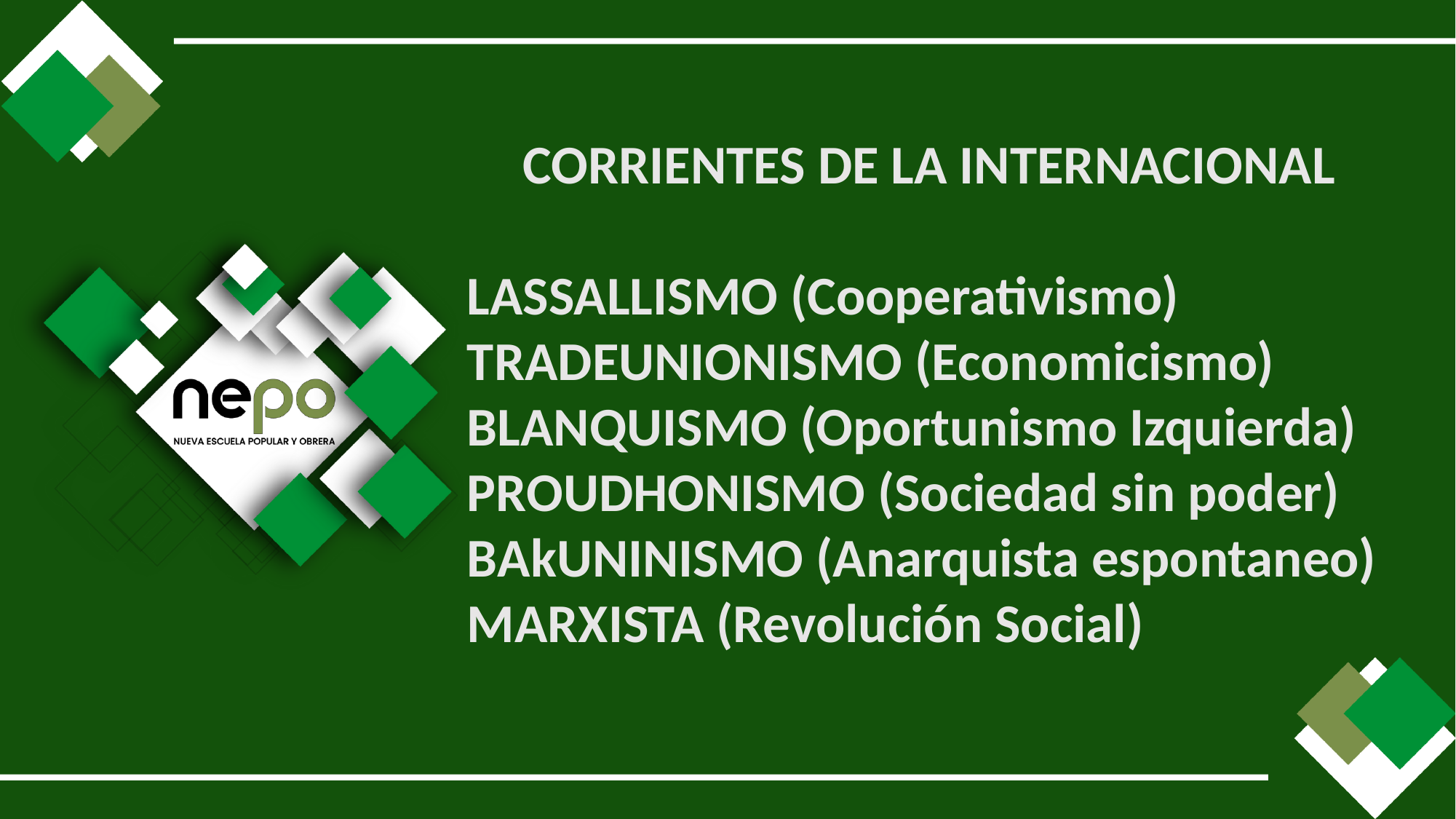

CORRIENTES DE LA INTERNACIONAL

LASSALLISMO (Cooperativismo)
TRADEUNIONISMO (Economicismo)
BLANQUISMO (Oportunismo Izquierda)
PROUDHONISMO (Sociedad sin poder)
BAkUNINISMO (Anarquista espontaneo)
MARXISTA (Revolución Social)